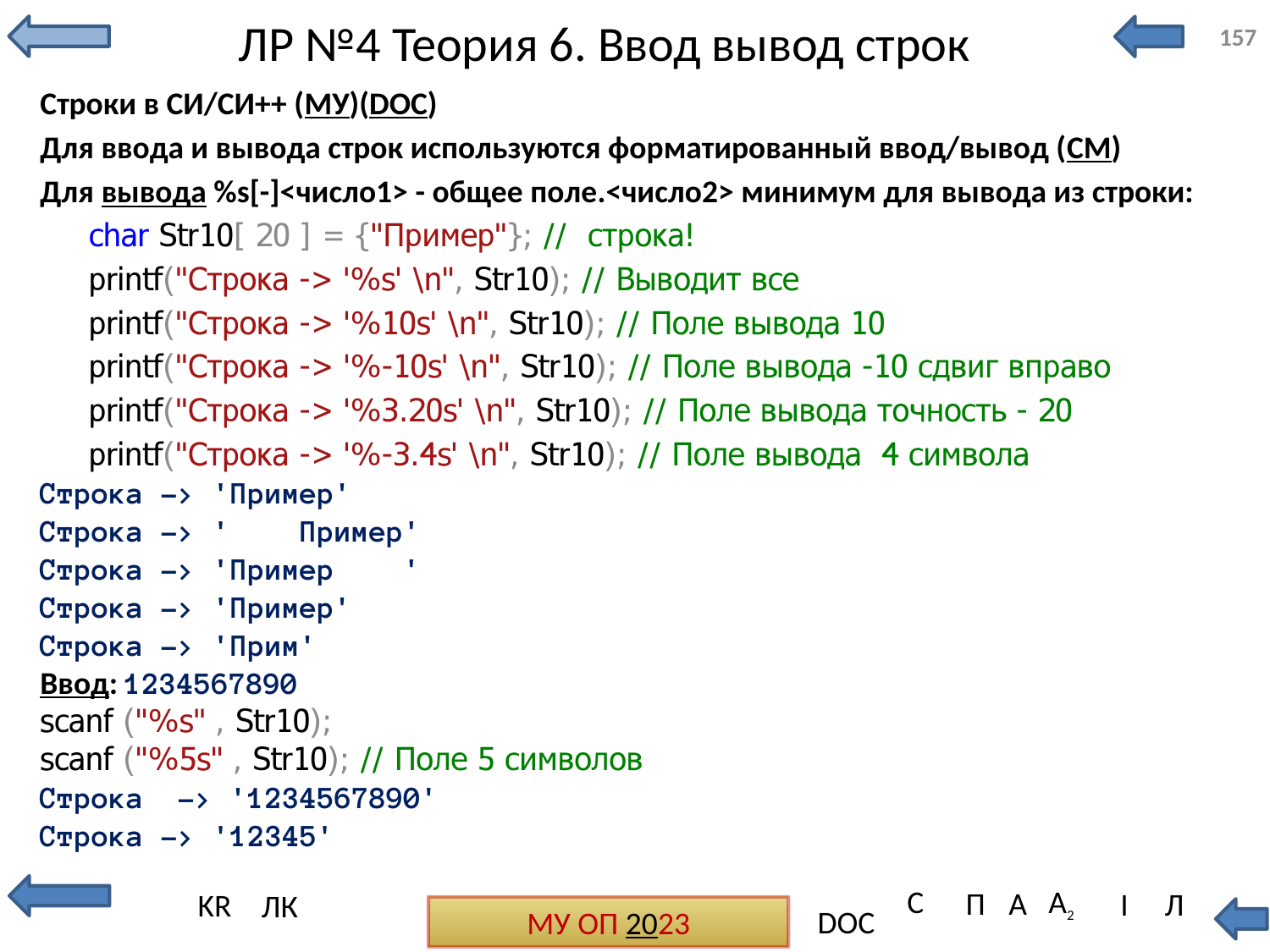

# ЛР №4 Теория 6. Ввод вывод строк
157
Строки в СИ/СИ++ (МУ)(DOC)
Для ввода и вывода строк используются форматированный ввод/вывод (СМ)
Для вывода %s[-]<число1> - общее поле.<число2> минимум для вывода из строки:
char Str10[ 20 ] = {"Пример"}; //  строка!
printf("Строка -> '%s' \n", Str10); // Выводит все
printf("Строка -> '%10s' \n", Str10); // Поле вывода 10
printf("Строка -> '%-10s' \n", Str10); // Поле вывода -10 сдвиг вправо
printf("Строка -> '%3.20s' \n", Str10); // Поле вывода точность - 20
printf("Строка -> '%-3.4s' \n", Str10); // Поле вывода  4 символа
Строка -> 'Пример'
Строка -> '    Пример'
Строка -> 'Пример    '
Строка -> 'Пример'
Строка -> 'Прим'
Ввод: 1234567890
scanf ("%s" , Str10);
scanf ("%5s" , Str10); // Поле 5 символов
Строка  -> '1234567890'
Строка -> '12345'

 строки